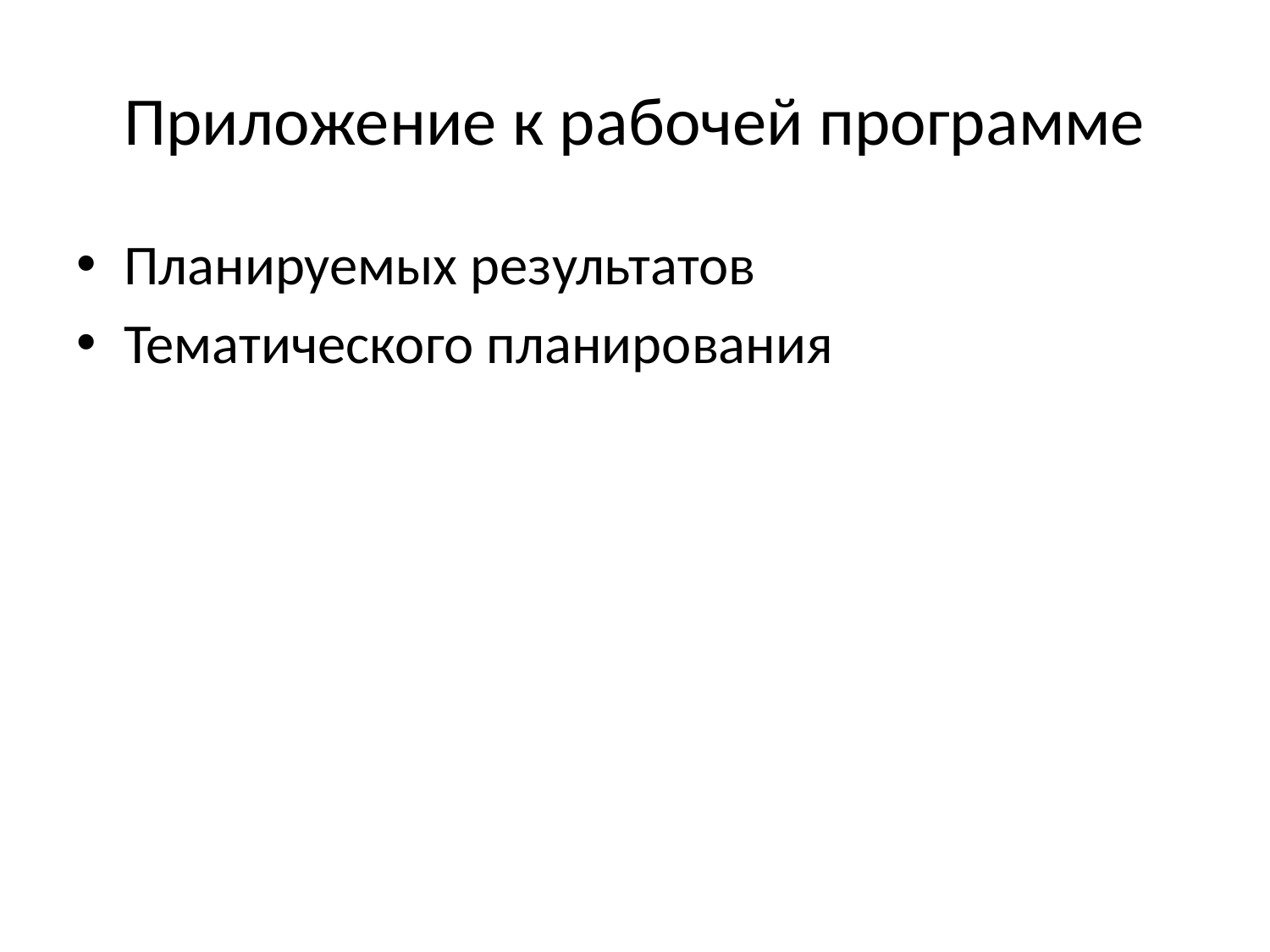

# Приложение к рабочей программе
Планируемых результатов
Тематического планирования